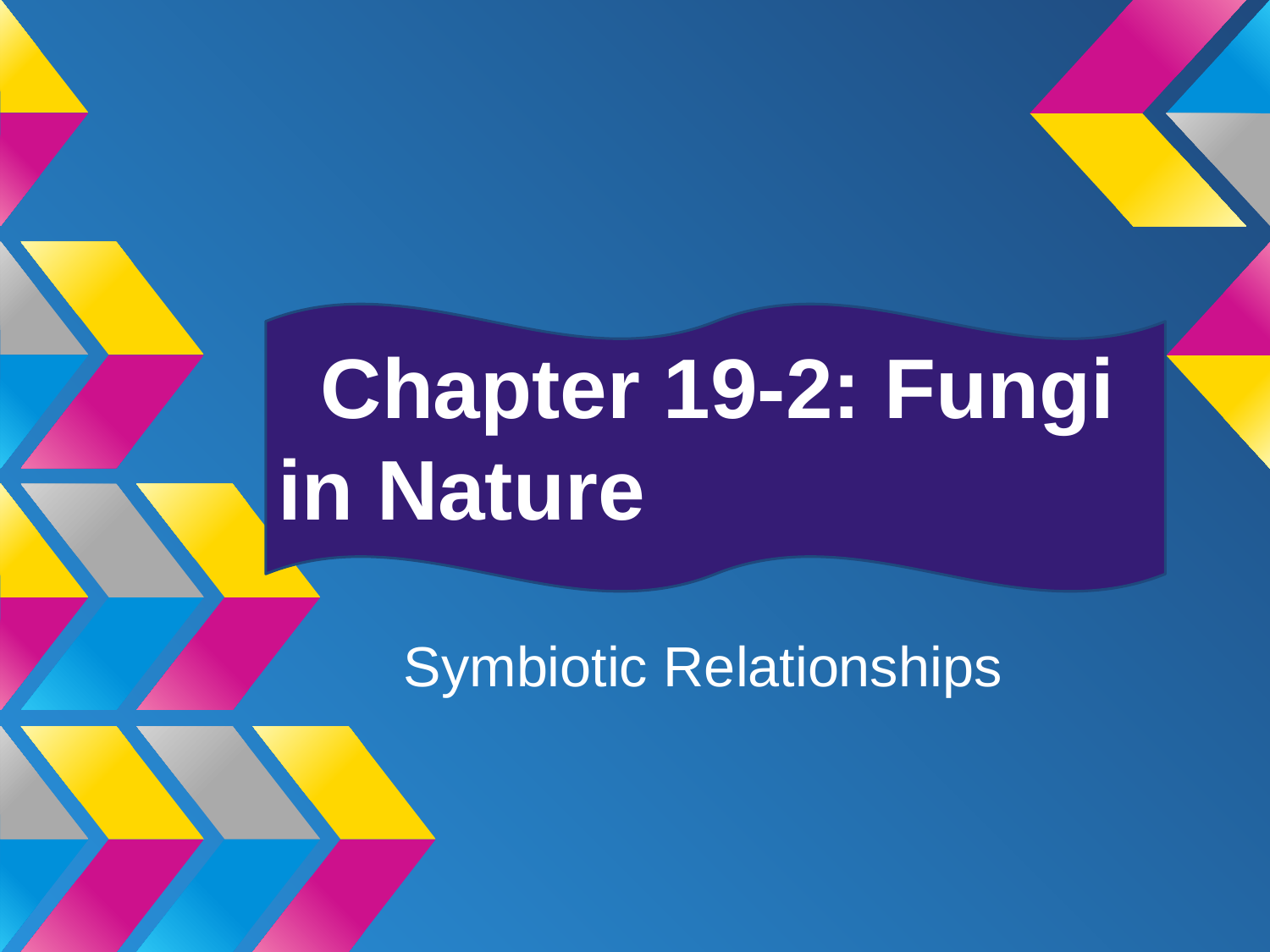

# Chapter 19-2: Fungi in Nature
Symbiotic Relationships